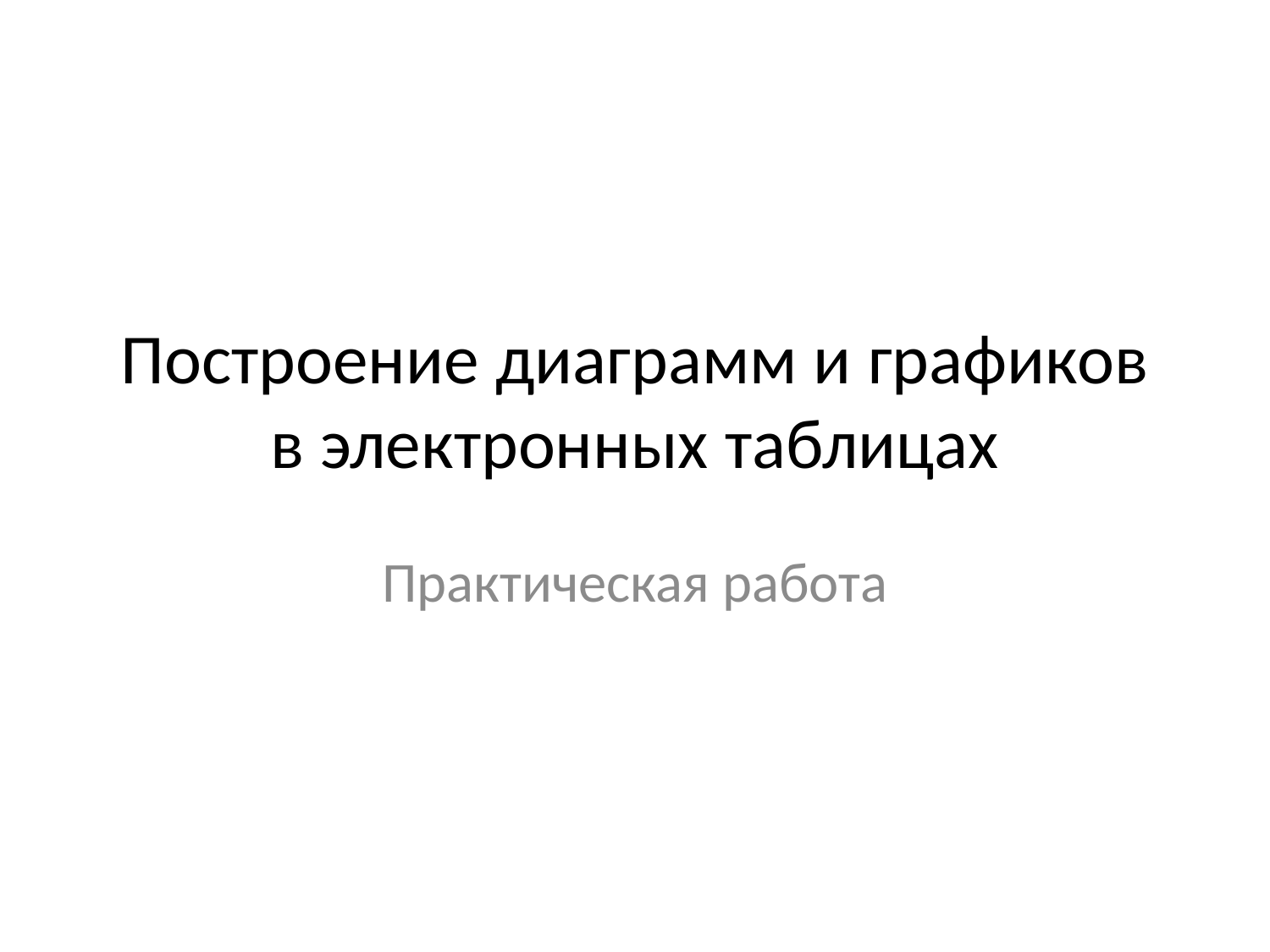

# Построение диаграмм и графиков в электронных таблицах
Практическая работа